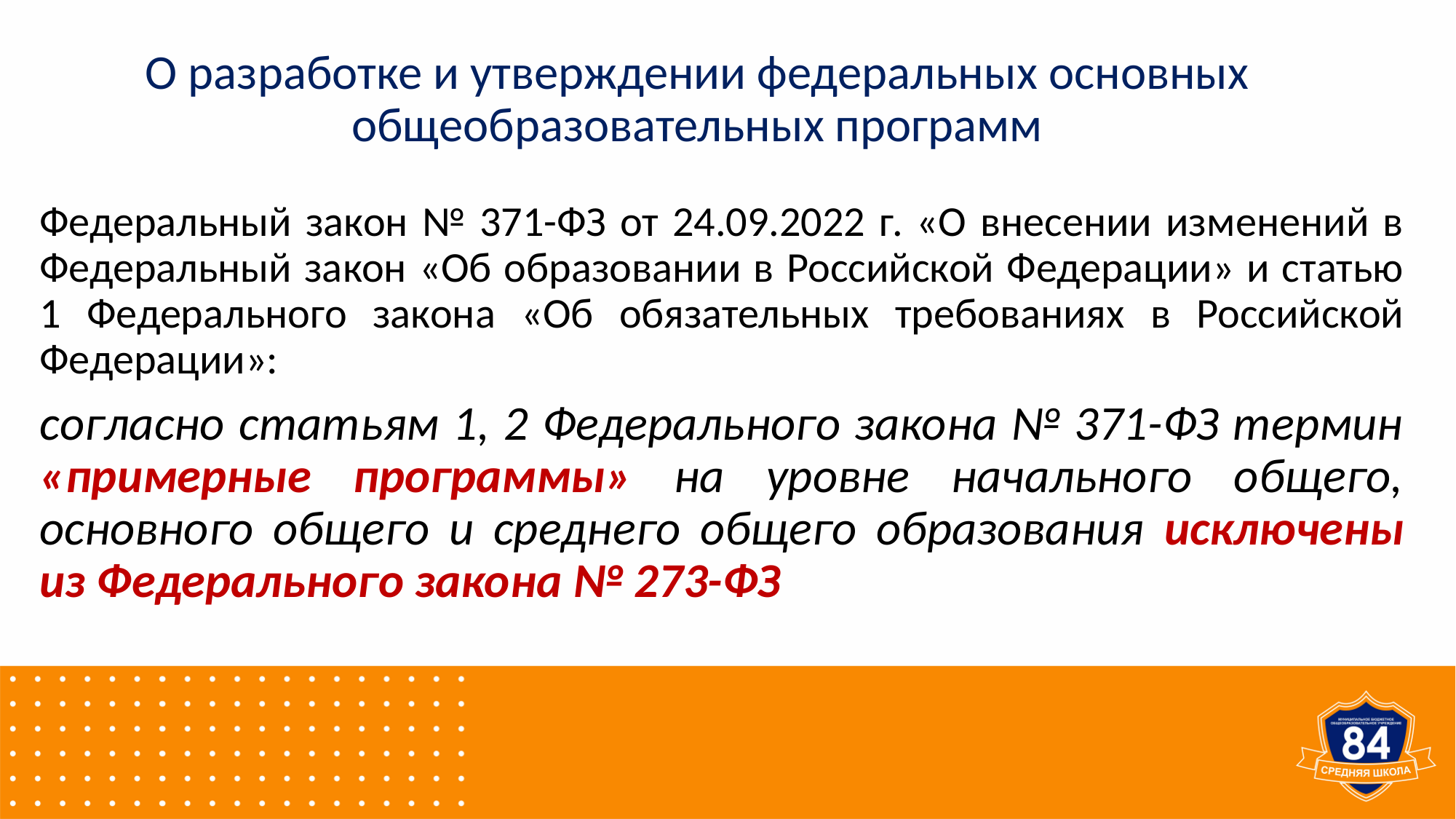

# О разработке и утверждении федеральных основных общеобразовательных программ
Федеральный закон № 371-ФЗ от 24.09.2022 г. «О внесении изменений в Федеральный закон «Об образовании в Российской Федерации» и статью 1 Федерального закона «Об обязательных требованиях в Российской Федерации»:
согласно статьям 1, 2 Федерального закона № 371-ФЗ термин «примерные программы» на уровне начального общего, основного общего и среднего общего образования исключены из Федерального закона № 273-ФЗ